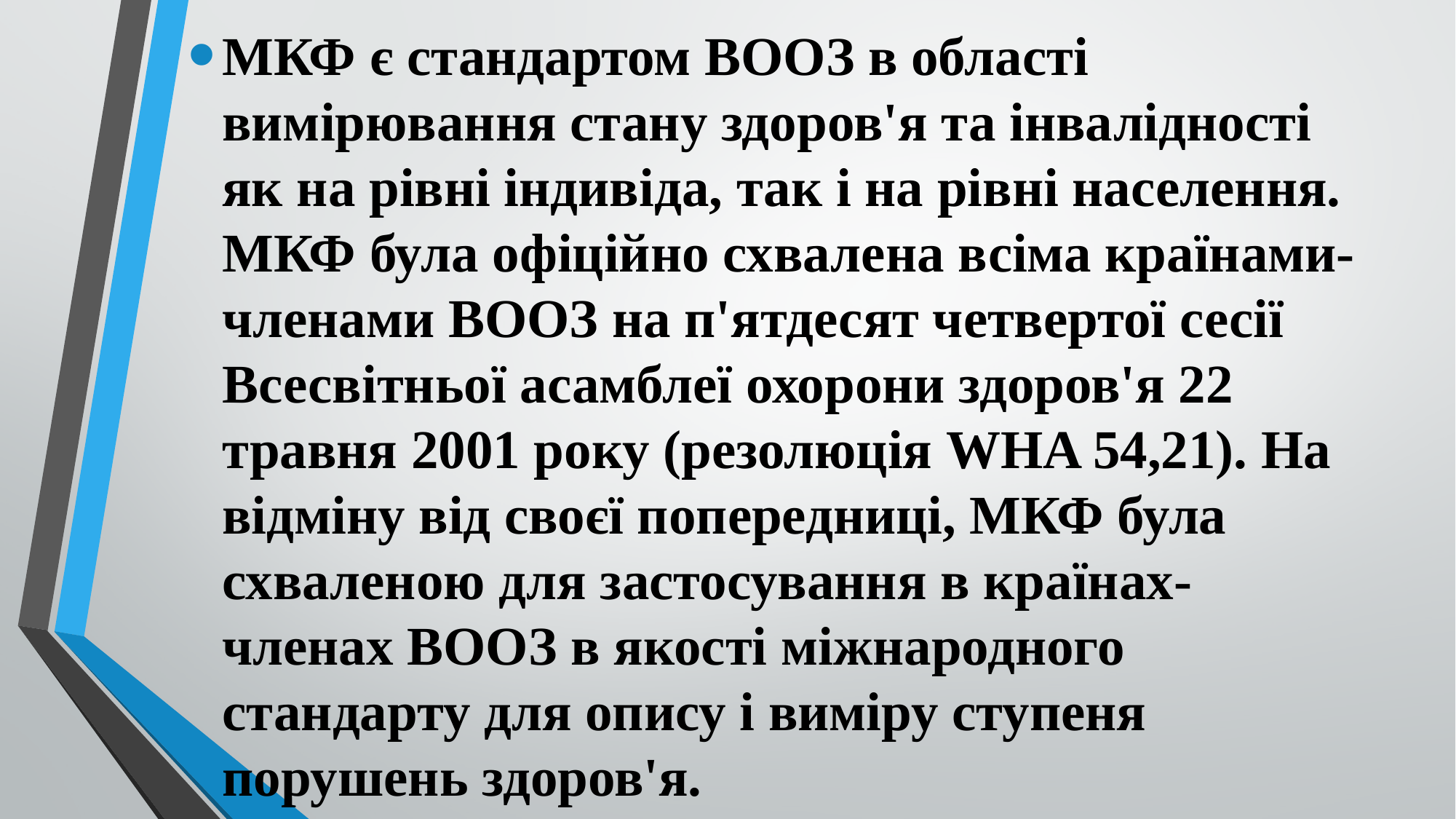

МКФ є стандартом ВООЗ в області вимірювання стану здоров'я та інвалідності як на рівні індивіда, так і на рівні населення. МКФ була офіційно схвалена всіма країнами-членами ВООЗ на п'ятдесят четвертої сесії Всесвітньої асамблеї охорони здоров'я 22 травня 2001 року (резолюція WHA 54,21). На відміну від своєї попередниці, МКФ була схваленою для застосування в країнах-членах ВООЗ в якості міжнародного стандарту для опису і виміру ступеня порушень здоров'я.